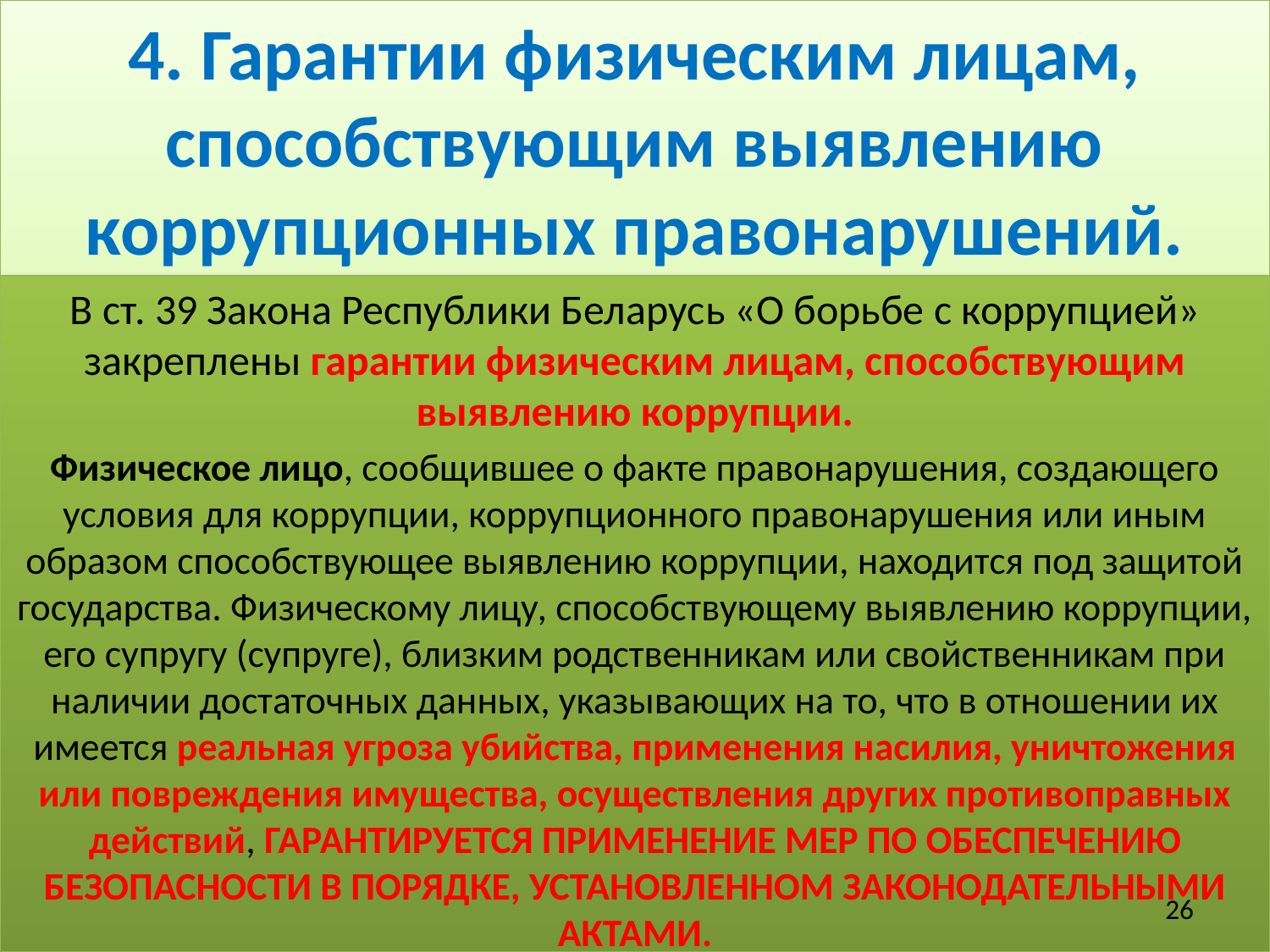

# 4. Гарантии физическим лицам, способствующим выявлению коррупционных правонарушений.
В ст. 39 Закона Республики Беларусь «О борьбе с коррупцией» закреплены гарантии физическим лицам, способствующим выявлению коррупции.
Физическое лицо, сообщившее о факте правонарушения, создающего условия для коррупции, коррупционного правонарушения или иным образом способствующее выявлению коррупции, находится под защитой государства. Физическому лицу, способствующему выявлению коррупции, его супругу (супруге), близким родственникам или свойственникам при наличии достаточных данных, указывающих на то, что в отношении их имеется реальная угроза убийства, применения насилия, уничтожения или повреждения имущества, осуществления других противоправных действий, ГАРАНТИРУЕТСЯ ПРИМЕНЕНИЕ МЕР ПО ОБЕСПЕЧЕНИЮ БЕЗОПАСНОСТИ В ПОРЯДКЕ, УСТАНОВЛЕННОМ ЗАКОНОДАТЕЛЬНЫМИ АКТАМИ.
26